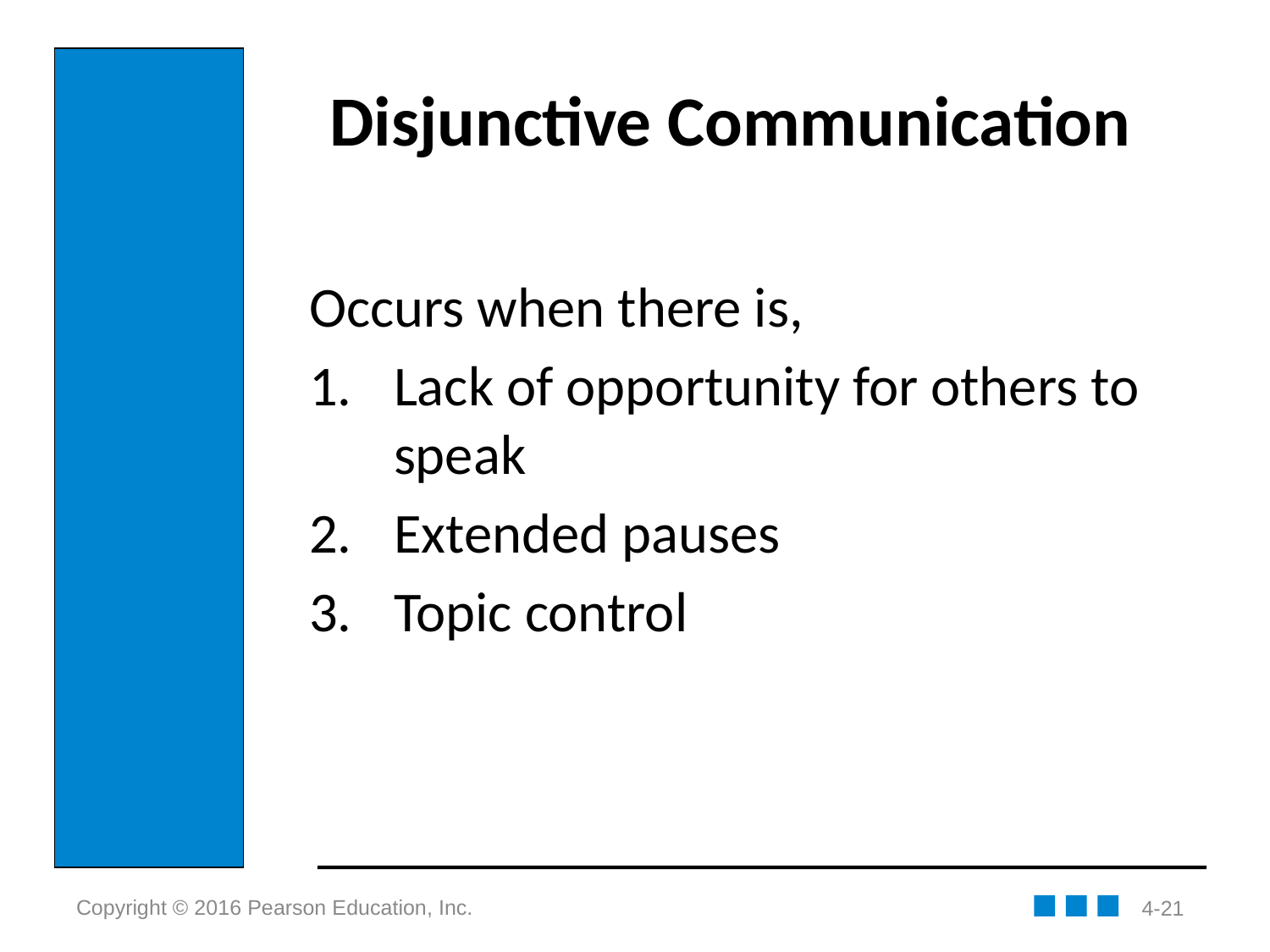

# Disjunctive Communication

Occurs when there is,
Lack of opportunity for others to speak
Extended pauses
Topic control

4-21
Copyright © 2016 Pearson Education, Inc.